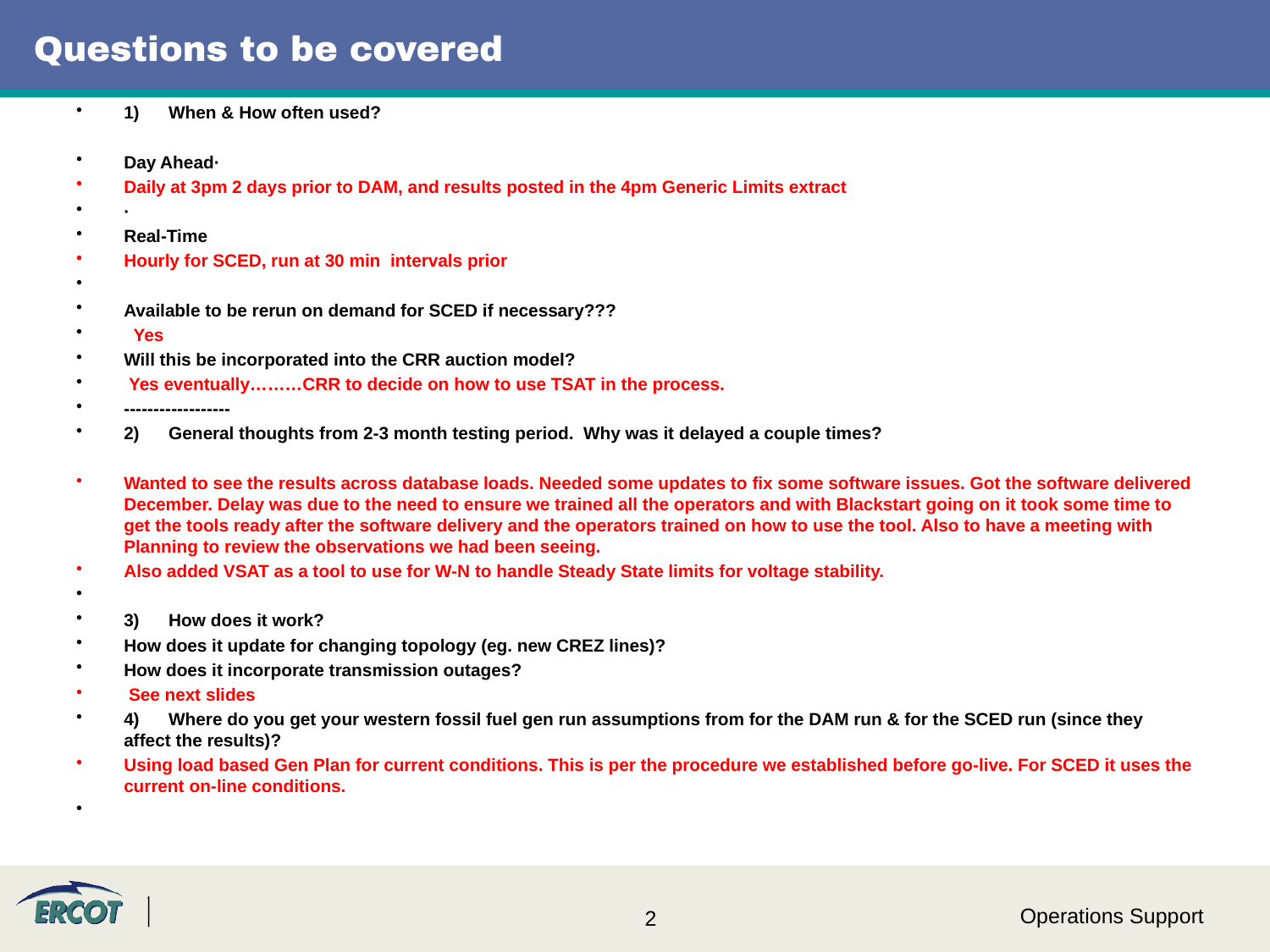

# Questions to be covered
1)      When & How often used?

Day Ahead·
Daily at 3pm 2 days prior to DAM, and results posted in the 4pm Generic Limits extract
·
Real-Time
Hourly for SCED, run at 30 min  intervals prior

Available to be rerun on demand for SCED if necessary???
  Yes
Will this be incorporated into the CRR auction model?
 Yes eventually………CRR to decide on how to use TSAT in the process.
------------------
2)      General thoughts from 2-3 month testing period.  Why was it delayed a couple times?

Wanted to see the results across database loads. Needed some updates to fix some software issues. Got the software delivered December. Delay was due to the need to ensure we trained all the operators and with Blackstart going on it took some time to get the tools ready after the software delivery and the operators trained on how to use the tool. Also to have a meeting with Planning to review the observations we had been seeing.
Also added VSAT as a tool to use for W-N to handle Steady State limits for voltage stability.

3)      How does it work?
How does it update for changing topology (eg. new CREZ lines)?
How does it incorporate transmission outages?
 See next slides
4)      Where do you get your western fossil fuel gen run assumptions from for the DAM run & for the SCED run (since they affect the results)?
Using load based Gen Plan for current conditions. This is per the procedure we established before go-live. For SCED it uses the current on-line conditions.

Operations Support